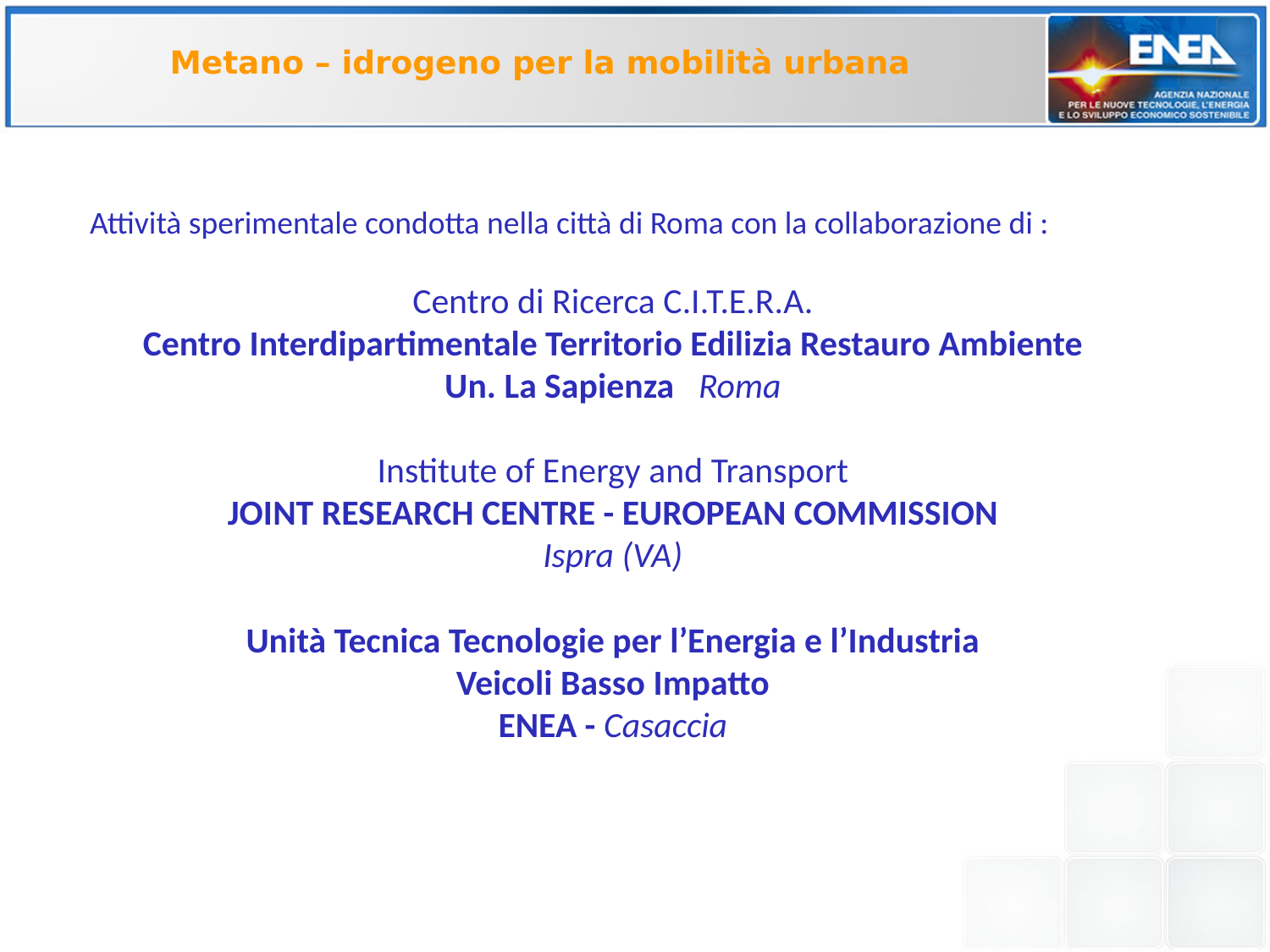

Metano – idrogeno per la mobilità urbana
Attività sperimentale condotta nella città di Roma con la collaborazione di :

Centro di Ricerca C.I.T.E.R.A.
Centro Interdipartimentale Territorio Edilizia Restauro Ambiente
Un. La Sapienza   Roma

Institute of Energy and Transport
JOINT RESEARCH CENTRE - EUROPEAN COMMISSION
Ispra (VA)

Unità Tecnica Tecnologie per l’Energia e l’Industria
Veicoli Basso Impatto
ENEA - Casaccia